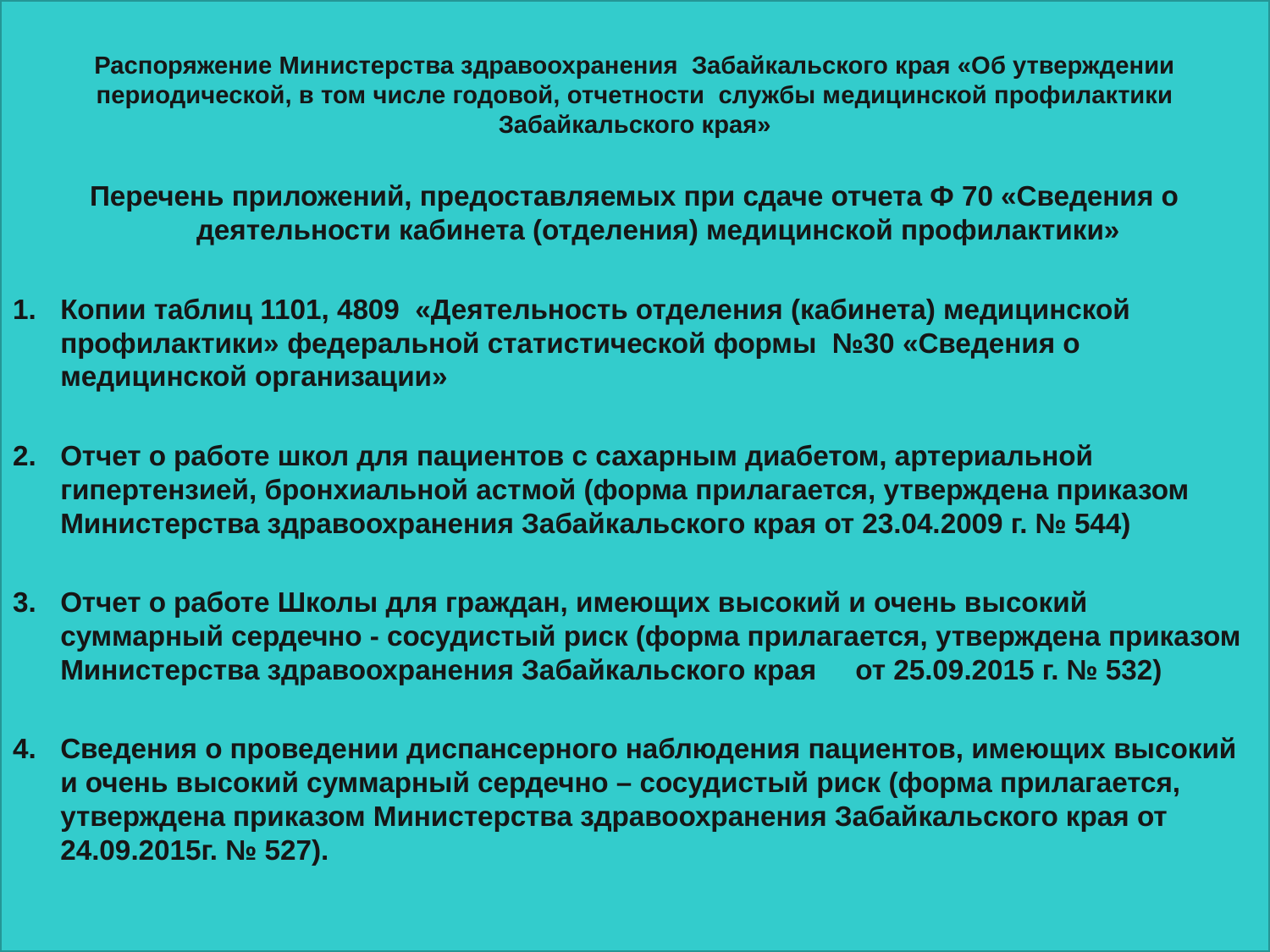

Распоряжение Министерства здравоохранения  Забайкальского края «Об утверждении периодической, в том числе годовой, отчетности  службы медицинской профилактики Забайкальского края»

Перечень приложений, предоставляемых при сдаче отчета Ф 70 «Сведения о деятельности кабинета (отделения) медицинской профилактики»

Копии таблиц 1101, 4809  «Деятельность отделения (кабинета) медицинской профилактики» федеральной статистической формы  №30 «Сведения о медицинской организации»

Отчет о работе школ для пациентов с сахарным диабетом, артериальной гипертензией, бронхиальной астмой (форма прилагается, утверждена приказом Министерства здравоохранения Забайкальского края от 23.04.2009 г. № 544)

Отчет о работе Школы для граждан, имеющих высокий и очень высокий суммарный сердечно - сосудистый риск (форма прилагается, утверждена приказом Министерства здравоохранения Забайкальского края     от 25.09.2015 г. № 532)

Сведения о проведении диспансерного наблюдения пациентов, имеющих высокий и очень высокий суммарный сердечно – сосудистый риск (форма прилагается, утверждена приказом Министерства здравоохранения Забайкальского края от 24.09.2015г. № 527).

#